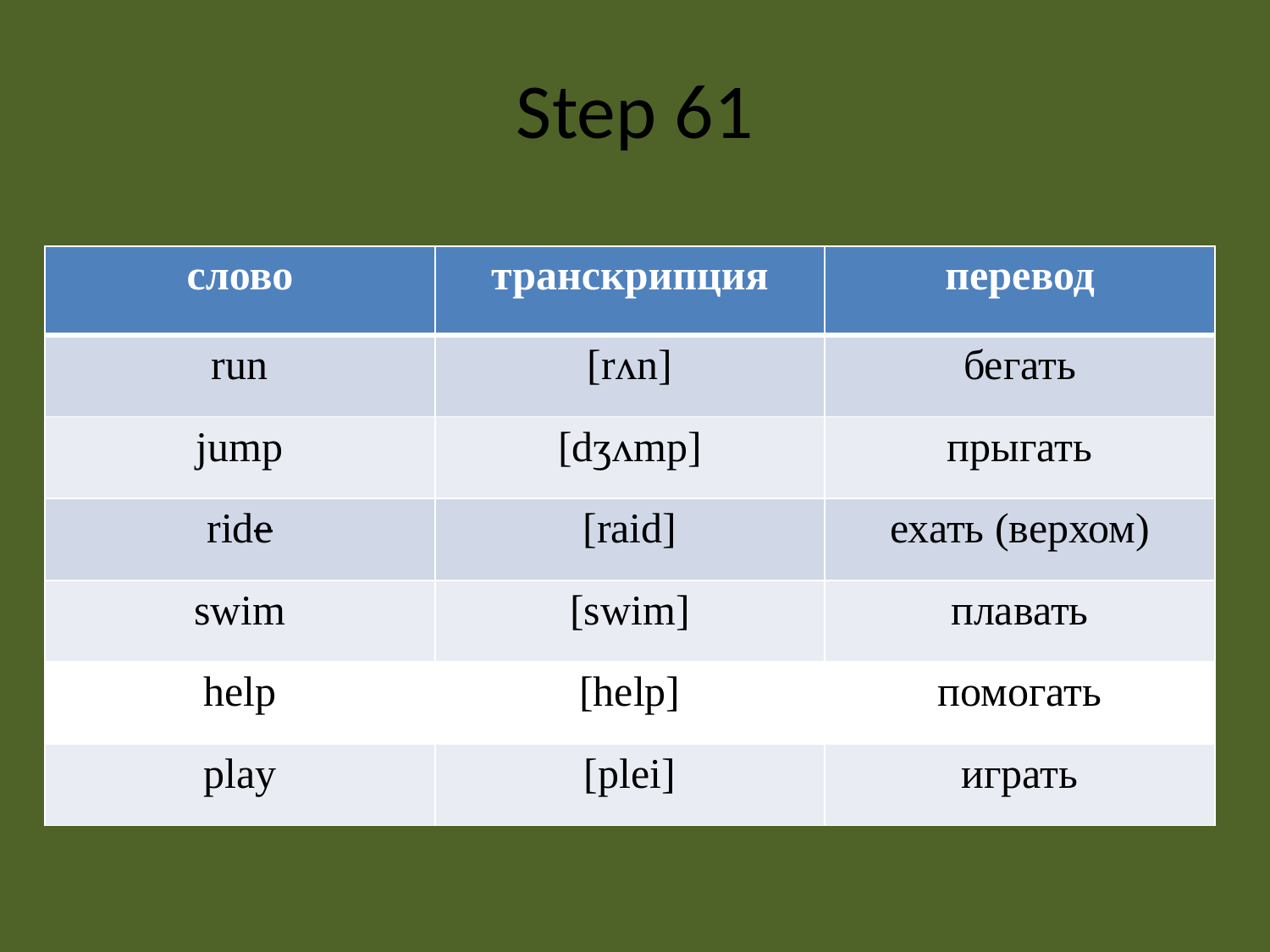

# Step 61
| слово | транскрипция | перевод |
| --- | --- | --- |
| run | [rʌn] | бегать |
| jump | [dʒʌmp] | прыгать |
| ride | [raid] | ехать (верхом) |
| swim | [swim] | плавать |
| help | [help] | помогать |
| play | [plei] | играть |